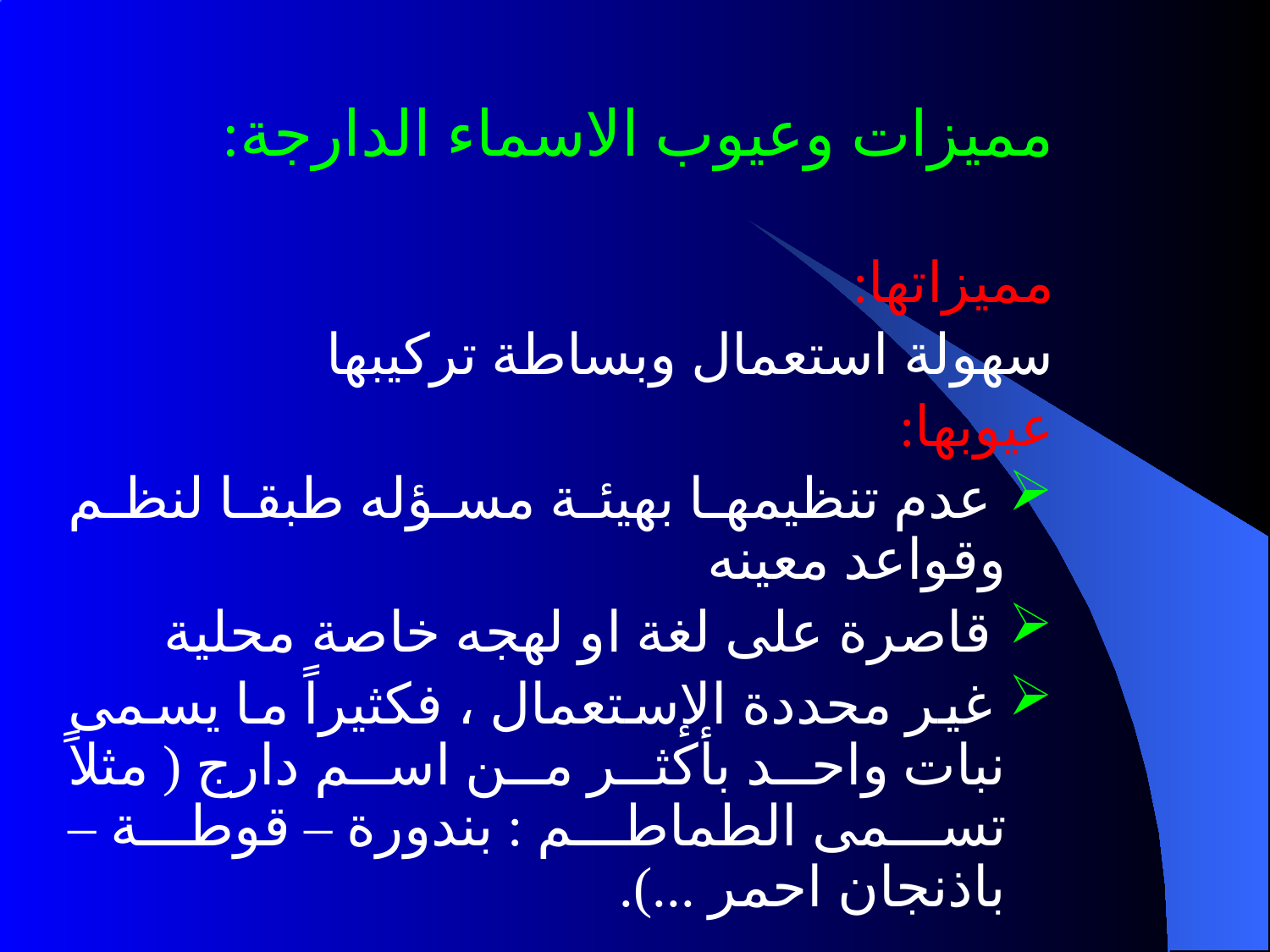

مميزات وعيوب الاسماء الدارجة:

مميزاتها:
سهولة استعمال وبساطة تركيبها
عيوبها:
 عدم تنظيمها بهيئة مسؤله طبقا لنظم وقواعد معينه
 قاصرة على لغة او لهجه خاصة محلية
 غير محددة الإستعمال ، فكثيراً ما يسمى نبات واحد بأكثر من اسم دارج ( مثلاً تسمى الطماطم : بندورة – قوطة – باذنجان احمر ...).